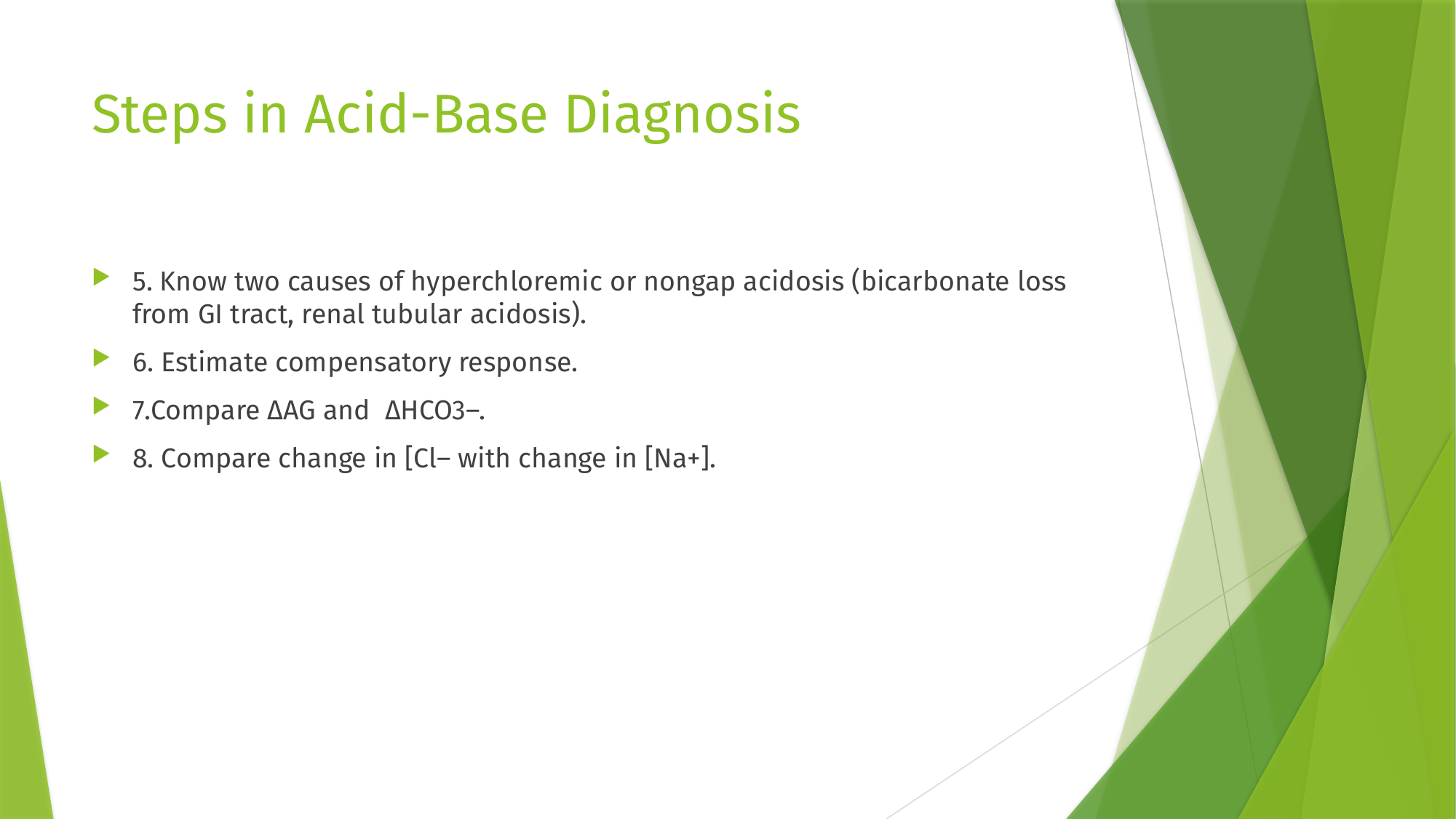

# Steps in Acid-Base Diagnosis
5. Know two causes of hyperchloremic or nongap acidosis (bicarbonate loss from GI tract, renal tubular acidosis).
6. Estimate compensatory response.
7.Compare ∆AG and  ∆HCO3–.
8. Compare change in [Cl– with change in [Na+].